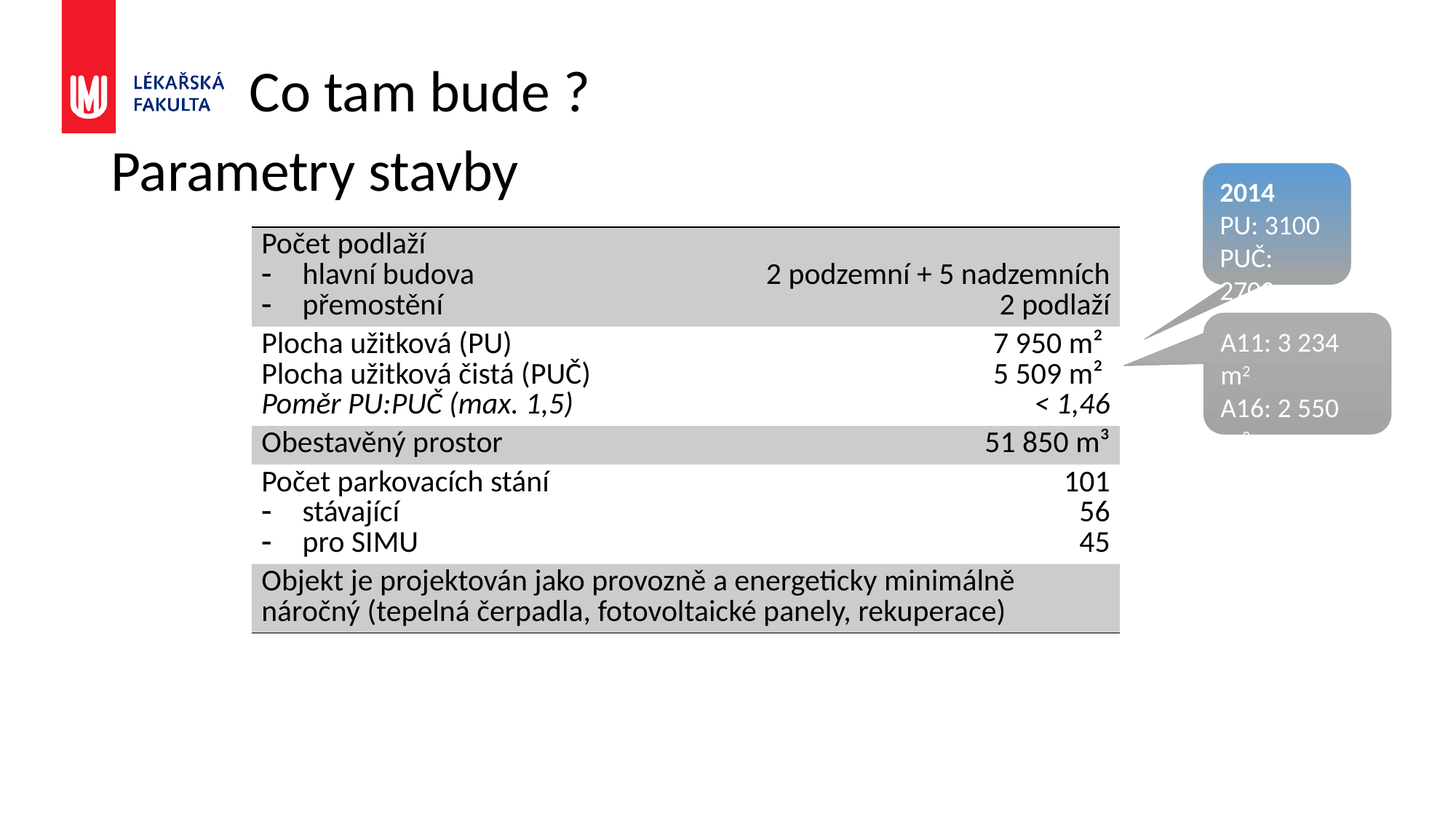

Co tam bude ?
# Parametry stavby
2014
PU: 3100
PUČ: 2700
| Počet podlaží hlavní budova přemostění | 2 podzemní + 5 nadzemních 2 podlaží |
| --- | --- |
| Plocha užitková (PU) Plocha užitková čistá (PUČ) Poměr PU:PUČ (max. 1,5) | 7 950 m² 5 509 m² < 1,46 |
| Obestavěný prostor | 51 850 m³ |
| Počet parkovacích stání stávající pro SIMU | 101 56 45 |
| Objekt je projektován jako provozně a energeticky minimálně náročný (tepelná čerpadla, fotovoltaické panely, rekuperace) |  |
A11: 3 234 m2
A16: 2 550 m2
A17: 2 204 m2